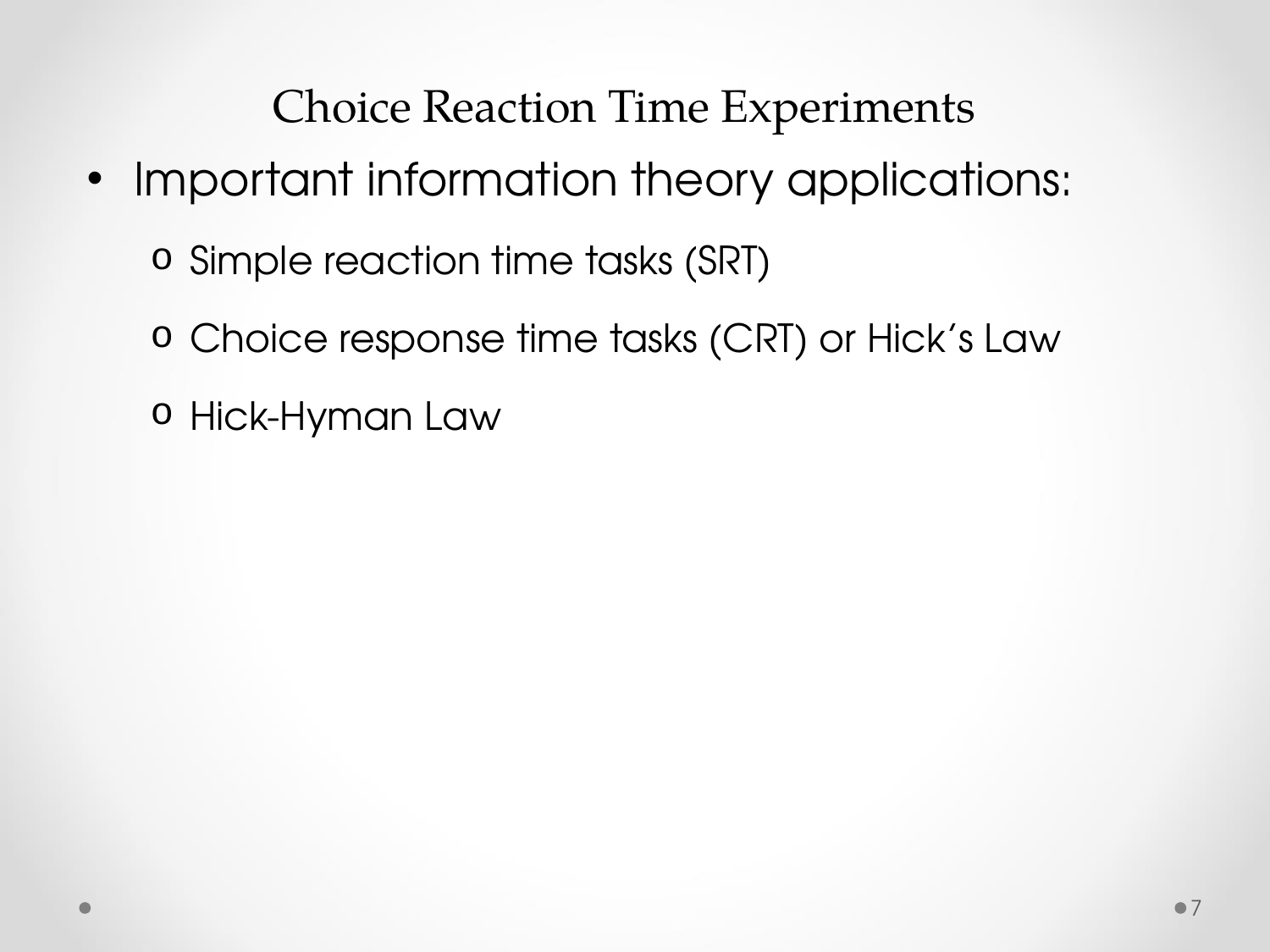

# Choice Reaction Time Experiments

Important information theory applications:
Simple reaction time tasks (SRT)
Choice response time tasks (CRT) or Hick’s Law
Hick-Hyman Law

7